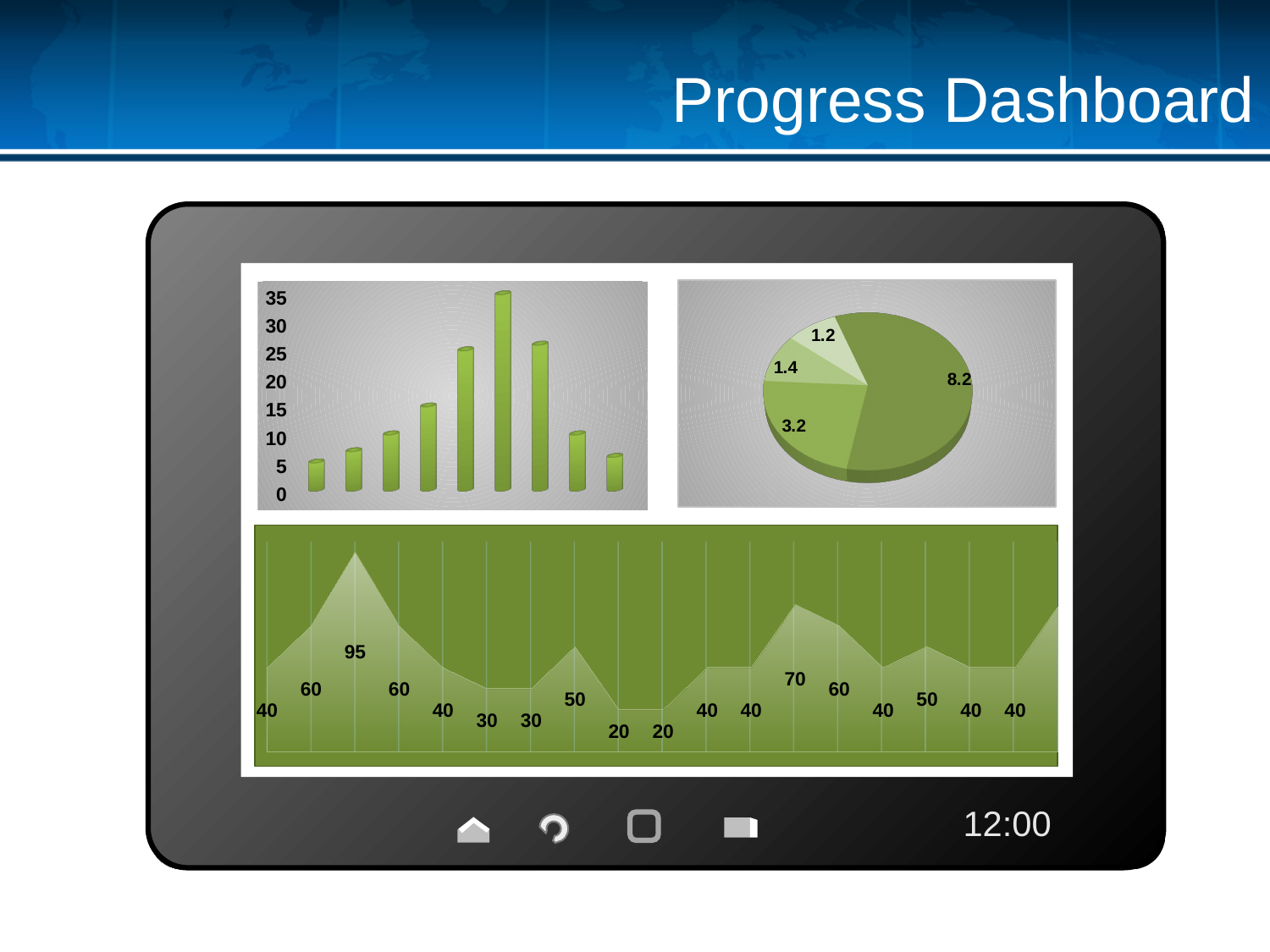

Progress Dashboard

12:00

[unsupported chart]

[unsupported chart]

### Chart

| Category | Series 1 |
|---|---|
| 40913 | 40.0 |
| 41280 | 60.0 |
| 41646 | 95.0 |
| 42012 | 60.0 |
| 42378 | 40.0 |
| 42744 | 30.0 |
| 43110 | 30.0 |
| 43476 | 50.0 |
| 43842 | 20.0 |
| 44209 | 20.0 |
| 44575 | 40.0 |
| 44941 | 40.0 |
| 45307 | 70.0 |
| 45674 | 60.0 |
| 46040 | 40.0 |
| 46406 | 50.0 |
| 46772 | 40.0 |
| 47139 | 40.0 |
| 47505 | 70.0 |